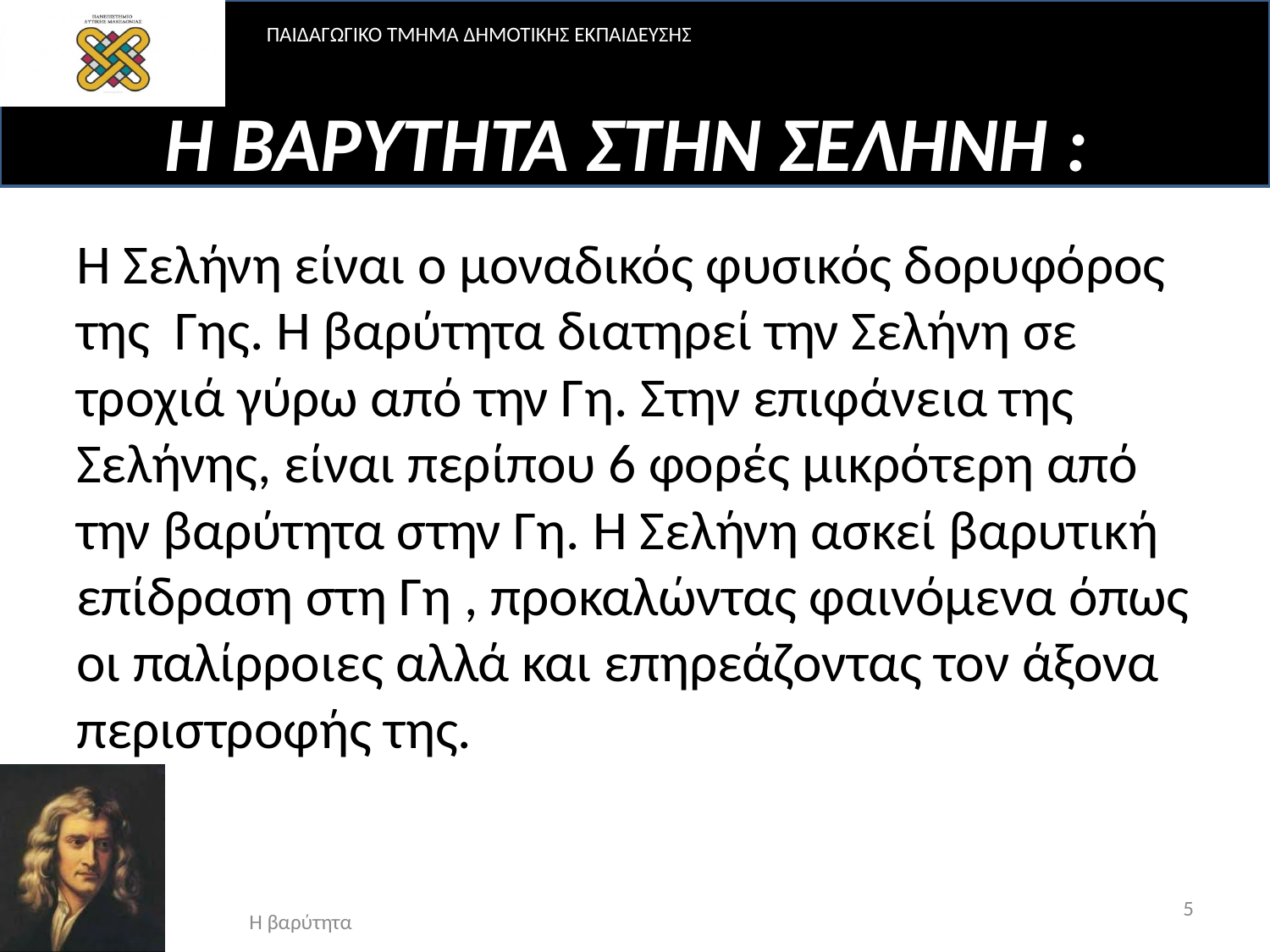

# Η ΒΑΡΥΤΗΤΑ ΣΤΗΝ ΣΕΛΗΝΗ :
Η Σελήνη είναι ο μοναδικός φυσικός δορυφόρος της  Γης. Η βαρύτητα διατηρεί την Σελήνη σε τροχιά γύρω από την Γη. Στην επιφάνεια της Σελήνης, είναι περίπου 6 φορές μικρότερη από την βαρύτητα στην Γη. Η Σελήνη ασκεί βαρυτική επίδραση στη Γη , προκαλώντας φαινόμενα όπως οι παλίρροιες αλλά και επηρεάζοντας τον άξονα περιστροφής της.

5
Η βαρύτητα